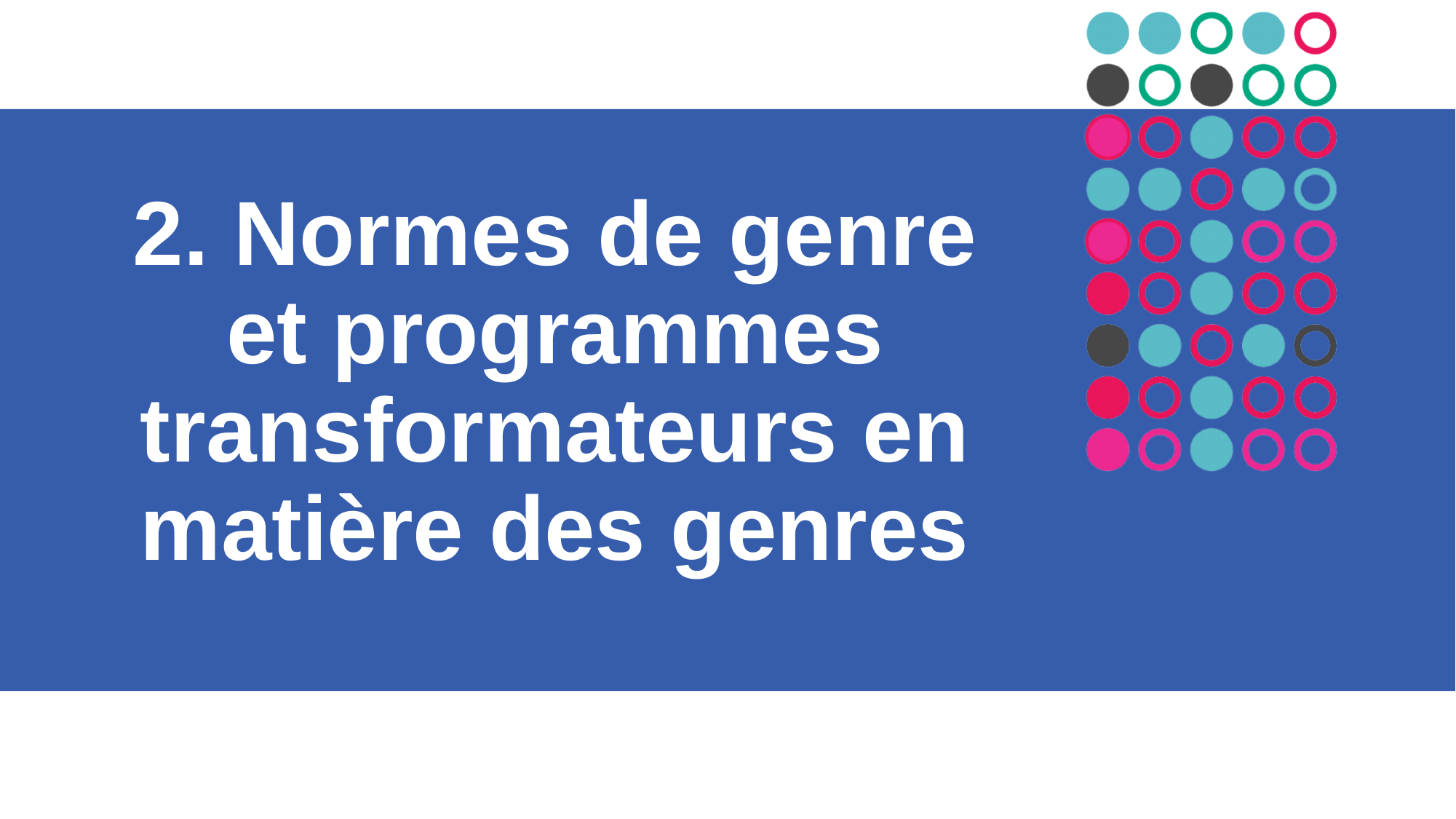

# 2. Normes de genre et programmes transformateurs en matière des genres